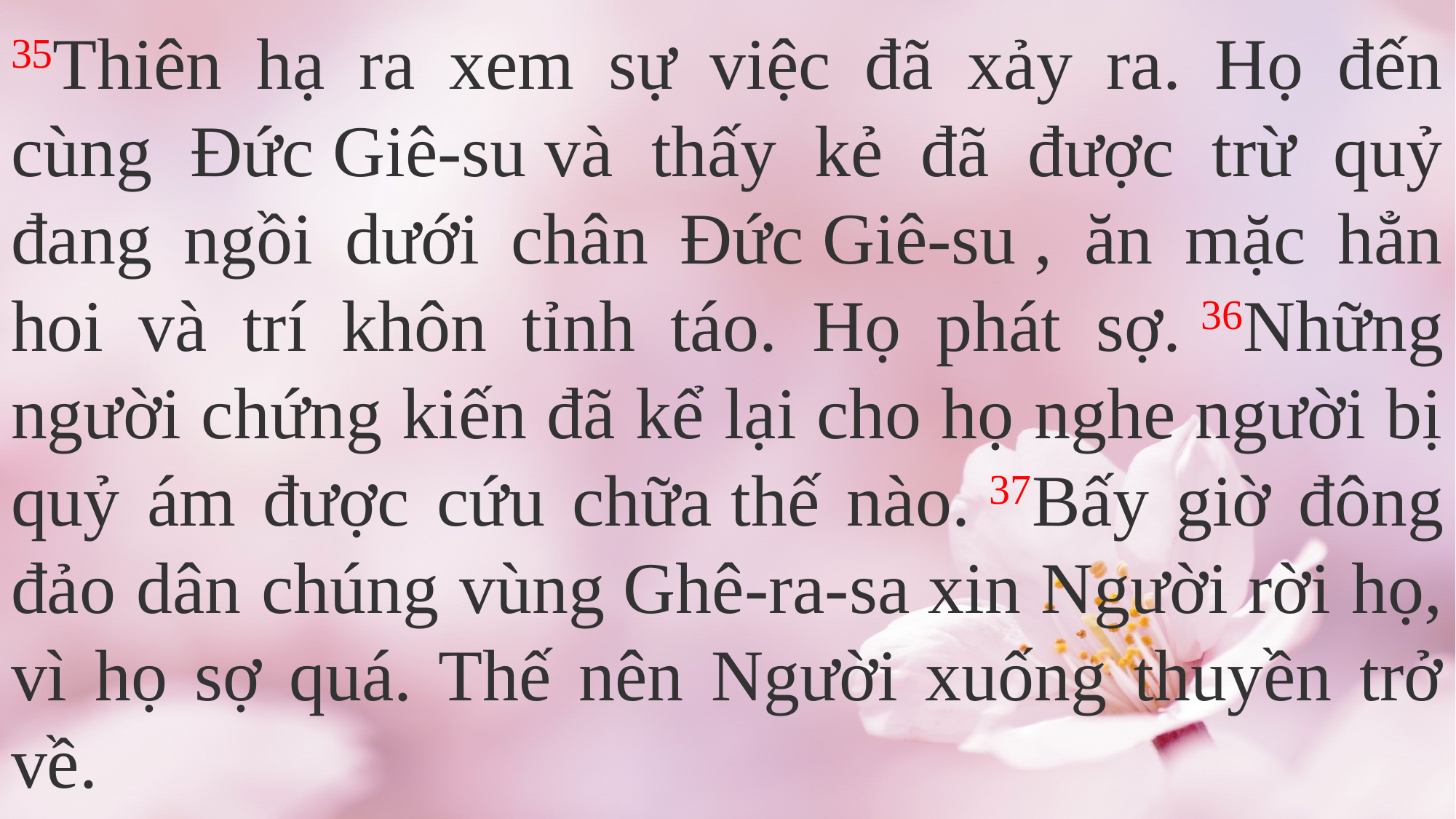

35Thiên hạ ra xem sự việc đã xảy ra. Họ đến cùng Đức Giê-su và thấy kẻ đã được trừ quỷ đang ngồi dưới chân Đức Giê-su , ăn mặc hẳn hoi và trí khôn tỉnh táo. Họ phát sợ. 36Những người chứng kiến đã kể lại cho họ nghe người bị quỷ ám được cứu chữa thế nào. 37Bấy giờ đông đảo dân chúng vùng Ghê-ra-sa xin Người rời họ, vì họ sợ quá. Thế nên Người xuống thuyền trở về.